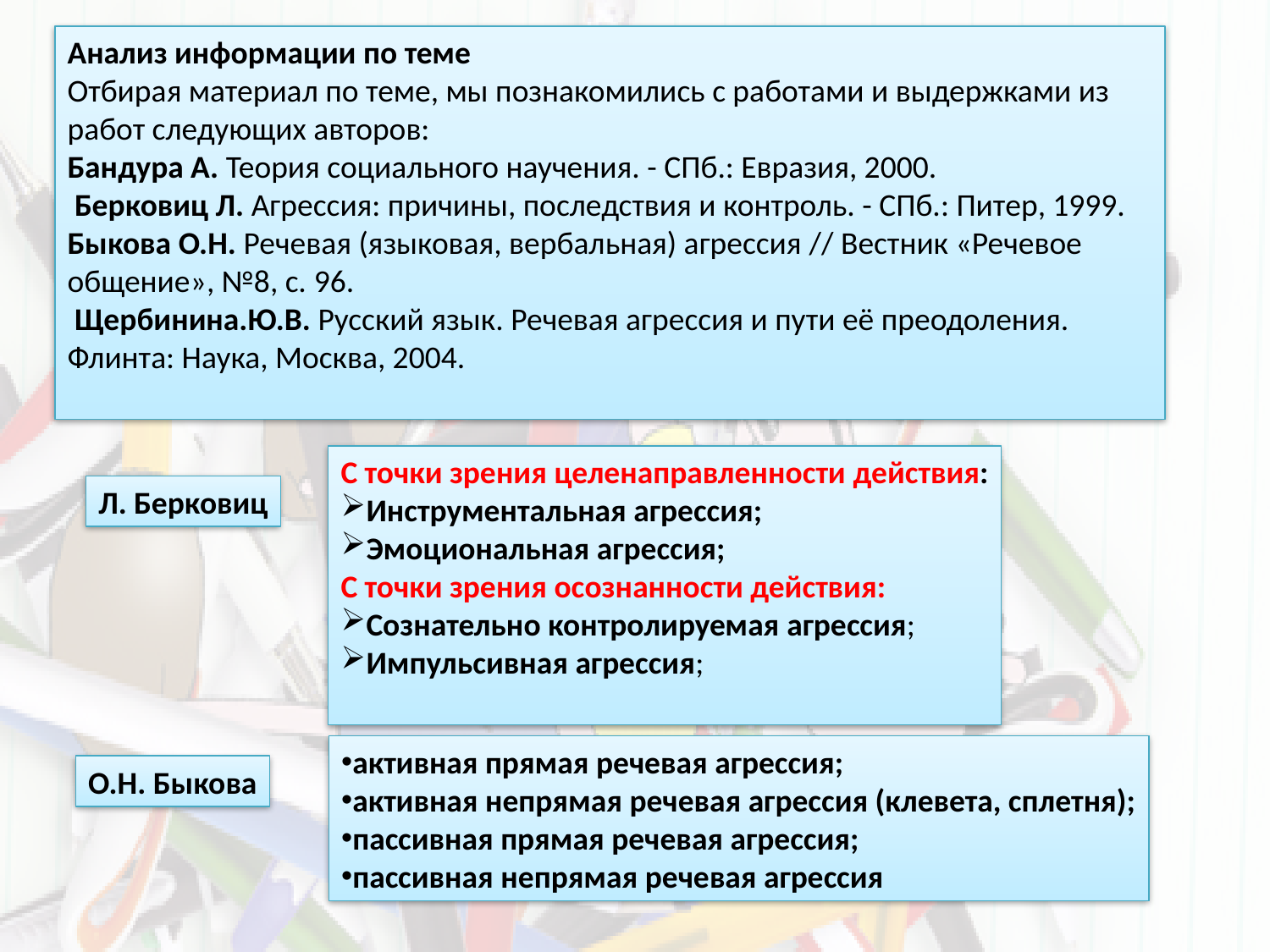

Анализ информации по теме
Отбирая материал по теме, мы познакомились с работами и выдержками из работ следующих авторов:
Бандура А. Теория социального научения. - СПб.: Евразия, 2000.
 Берковиц Л. Агрессия: причины, последствия и контроль. - СПб.: Питер, 1999.
Быкова О.Н. Речевая (языковая, вербальная) агрессия // Вестник «Речевое общение», №8, с. 96.
 Щербинина.Ю.В. Русский язык. Речевая агрессия и пути её преодоления. Флинта: Наука, Москва, 2004.
С точки зрения целенаправленности действия:
Инструментальная агрессия;
Эмоциональная агрессия;
С точки зрения осознанности действия:
Сознательно контролируемая агрессия;
Импульсивная агрессия;

Л. Берковиц
активная прямая речевая агрессия;
активная непрямая речевая агрессия (клевета, сплетня);
пассивная прямая речевая агрессия;
пассивная непрямая речевая агрессия
О.Н. Быкова